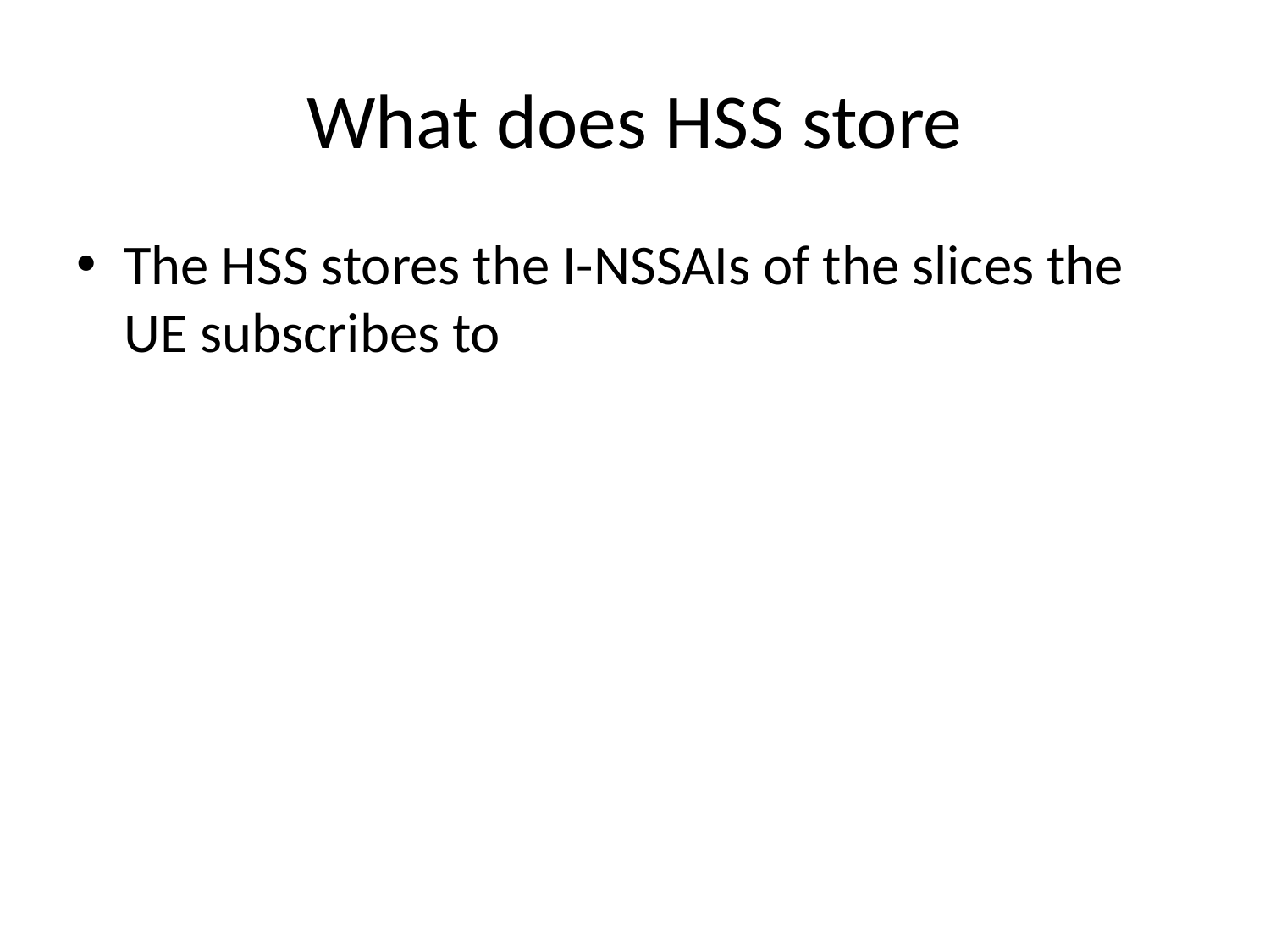

# What does HSS store
The HSS stores the I-NSSAIs of the slices the UE subscribes to